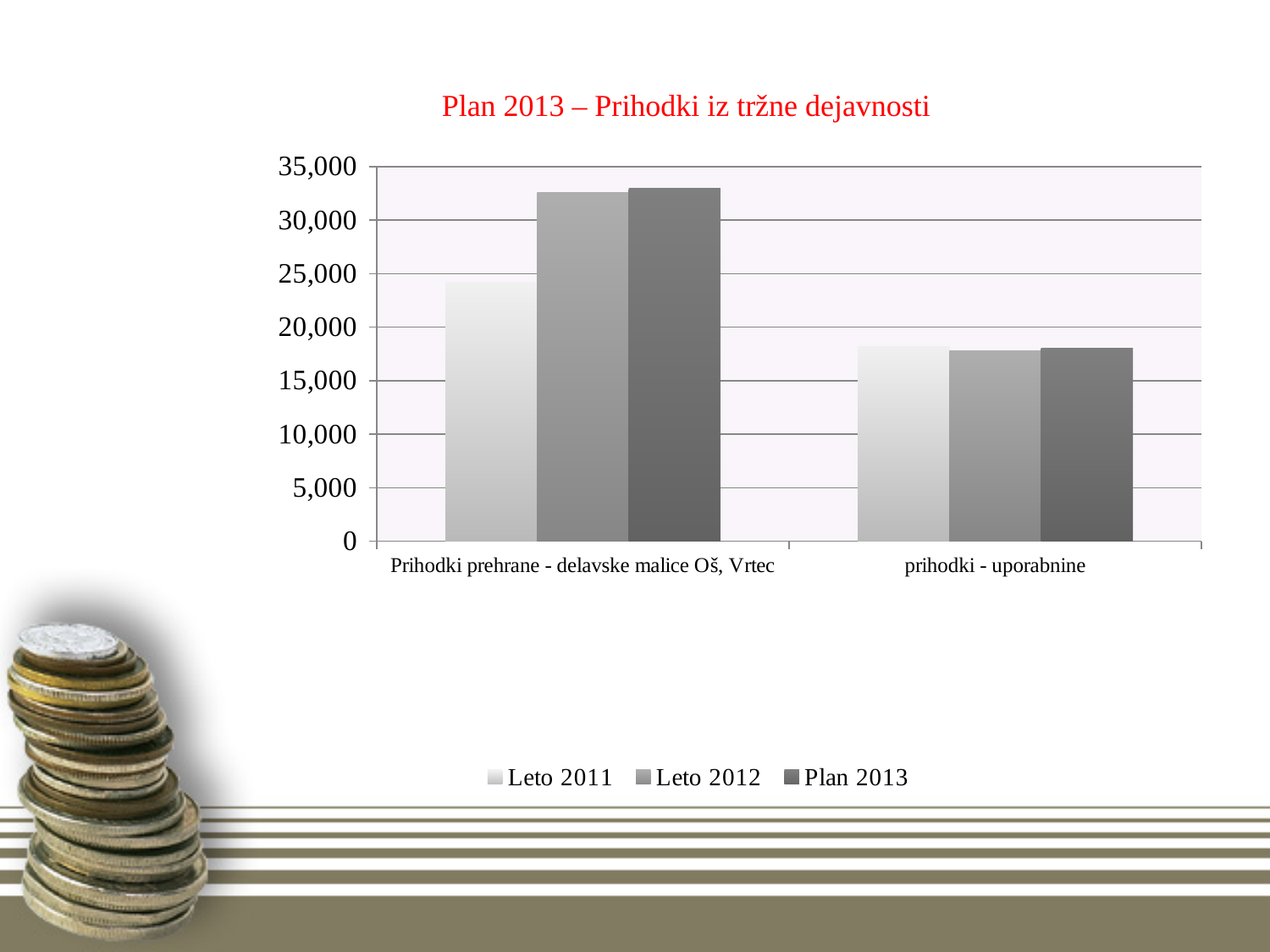

# Plan 2013 – Prihodki iz tržne dejavnosti

### Chart

| Category | Leto 2011 | Leto 2012 | Plan 2013 |
|---|---|---|---|
| Prihodki prehrane - delavske malice Oš, Vrtec | 24243.0 | 32614.0 | 33000.0 |
| prihodki - uporabnine | 18217.0 | 17782.0 | 18000.0 |